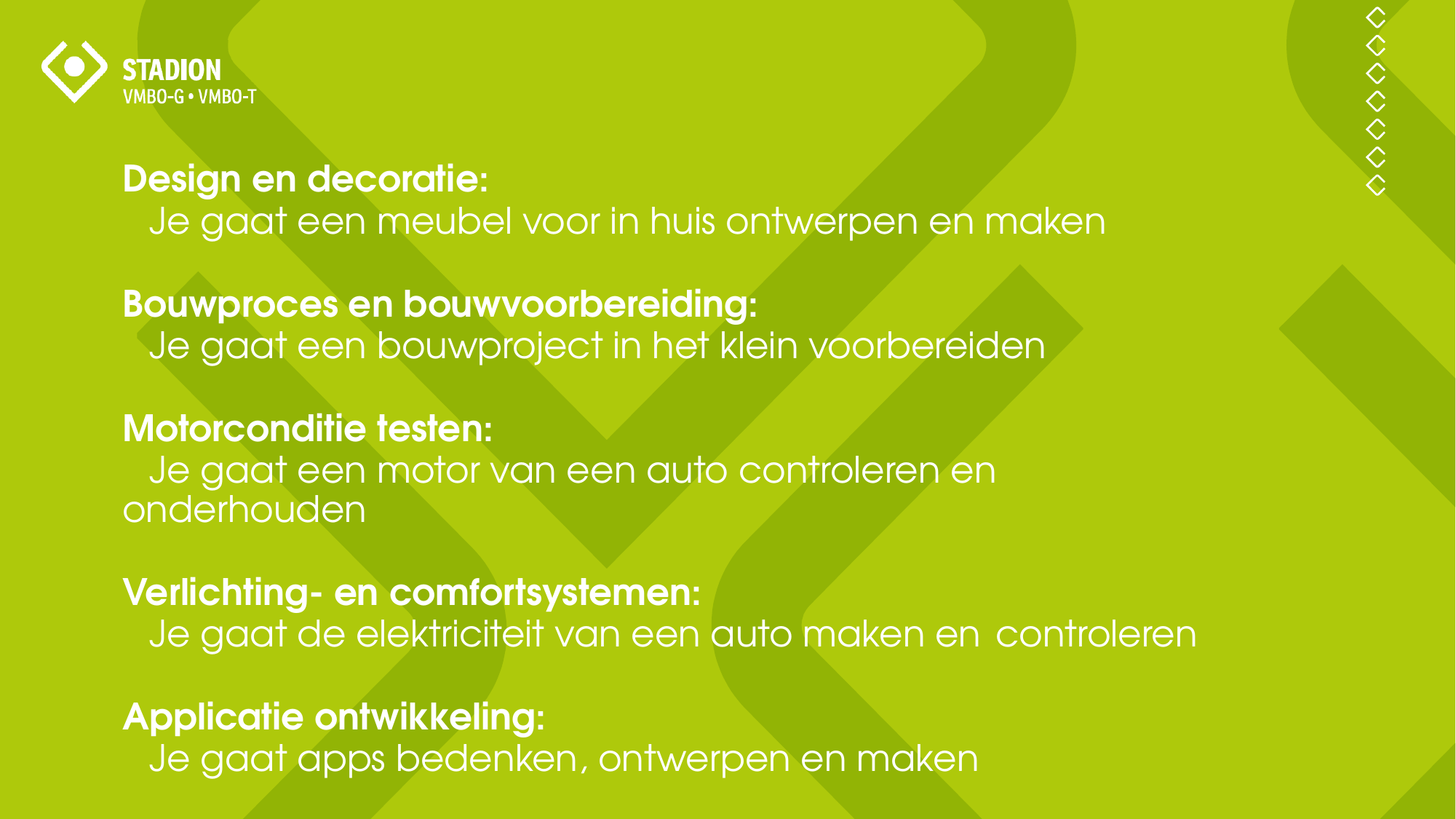

Design en decoratie:
	Je gaat een meubel voor in huis ontwerpen en maken

Bouwproces en bouwvoorbereiding:
	Je gaat een bouwproject in het klein voorbereiden

Motorconditie testen:
	Je gaat een motor van een auto controleren en 	onderhouden

Verlichting- en comfortsystemen:
	Je gaat de elektriciteit van een auto maken en 	controleren

Applicatie ontwikkeling:
	Je gaat apps bedenken, ontwerpen en maken